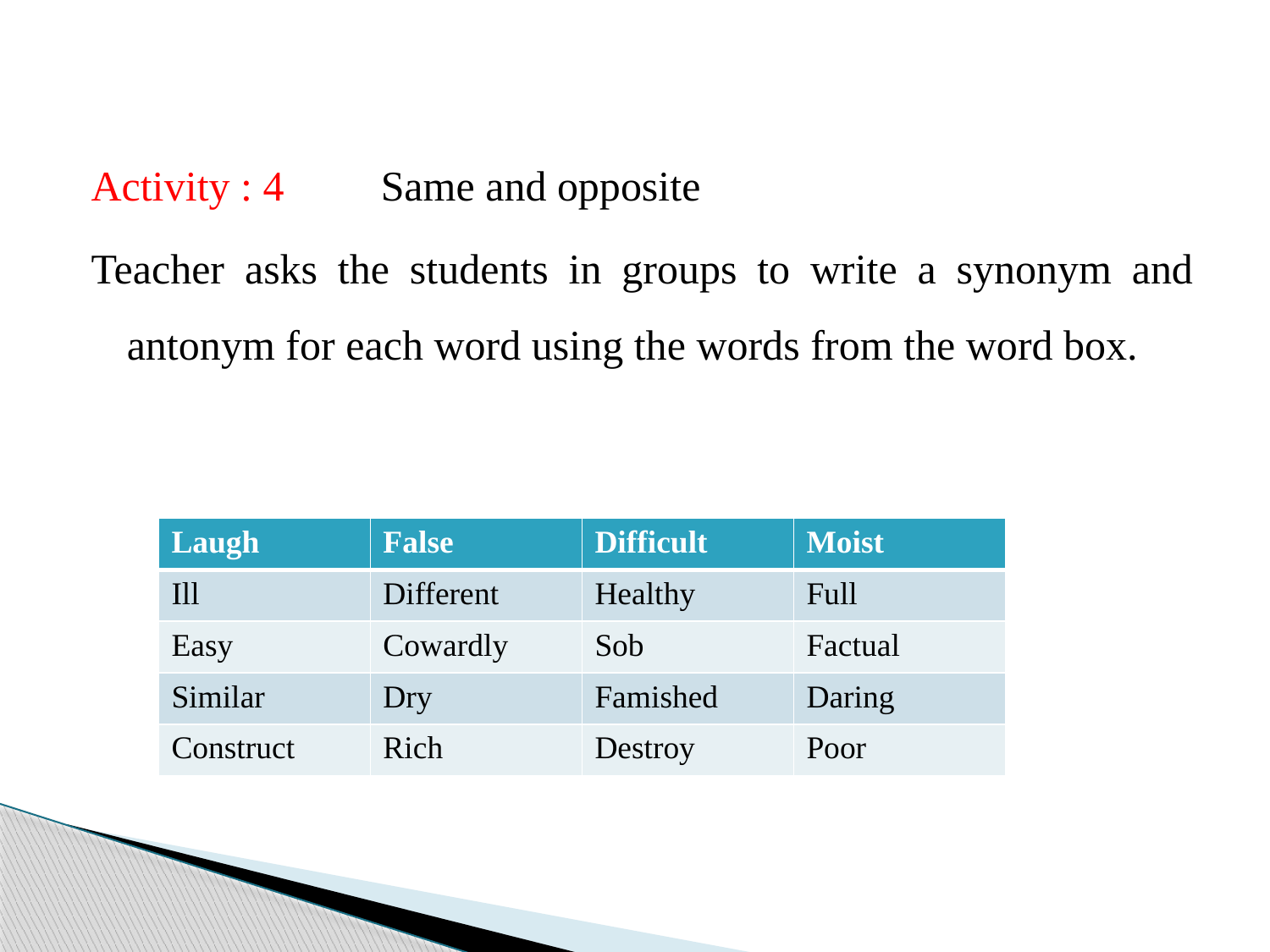

Activity : 4 	Same and opposite
Teacher asks the students in groups to write a synonym and antonym for each word using the words from the word box.

| Laugh | False | Difficult | Moist |
| --- | --- | --- | --- |
| Ill | Different | Healthy | Full |
| Easy | Cowardly | Sob | Factual |
| Similar | Dry | Famished | Daring |
| Construct | Rich | Destroy | Poor |